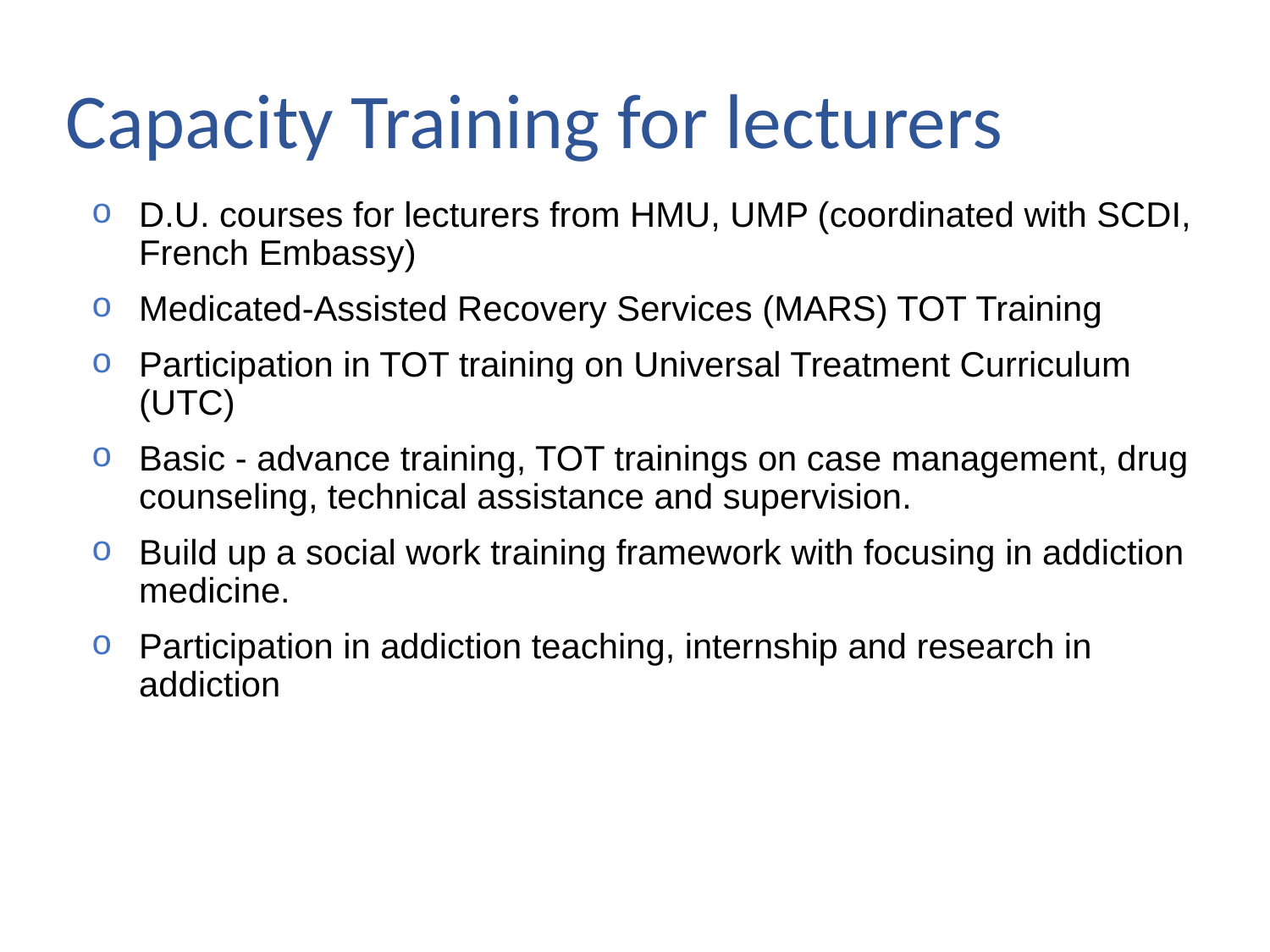

# Capacity Training for lecturers
D.U. courses for lecturers from HMU, UMP (coordinated with SCDI, French Embassy)
Medicated-Assisted Recovery Services (MARS) TOT Training
Participation in TOT training on Universal Treatment Curriculum (UTC)
Basic - advance training, TOT trainings on case management, drug counseling, technical assistance and supervision.
Build up a social work training framework with focusing in addiction medicine.
Participation in addiction teaching, internship and research in addiction